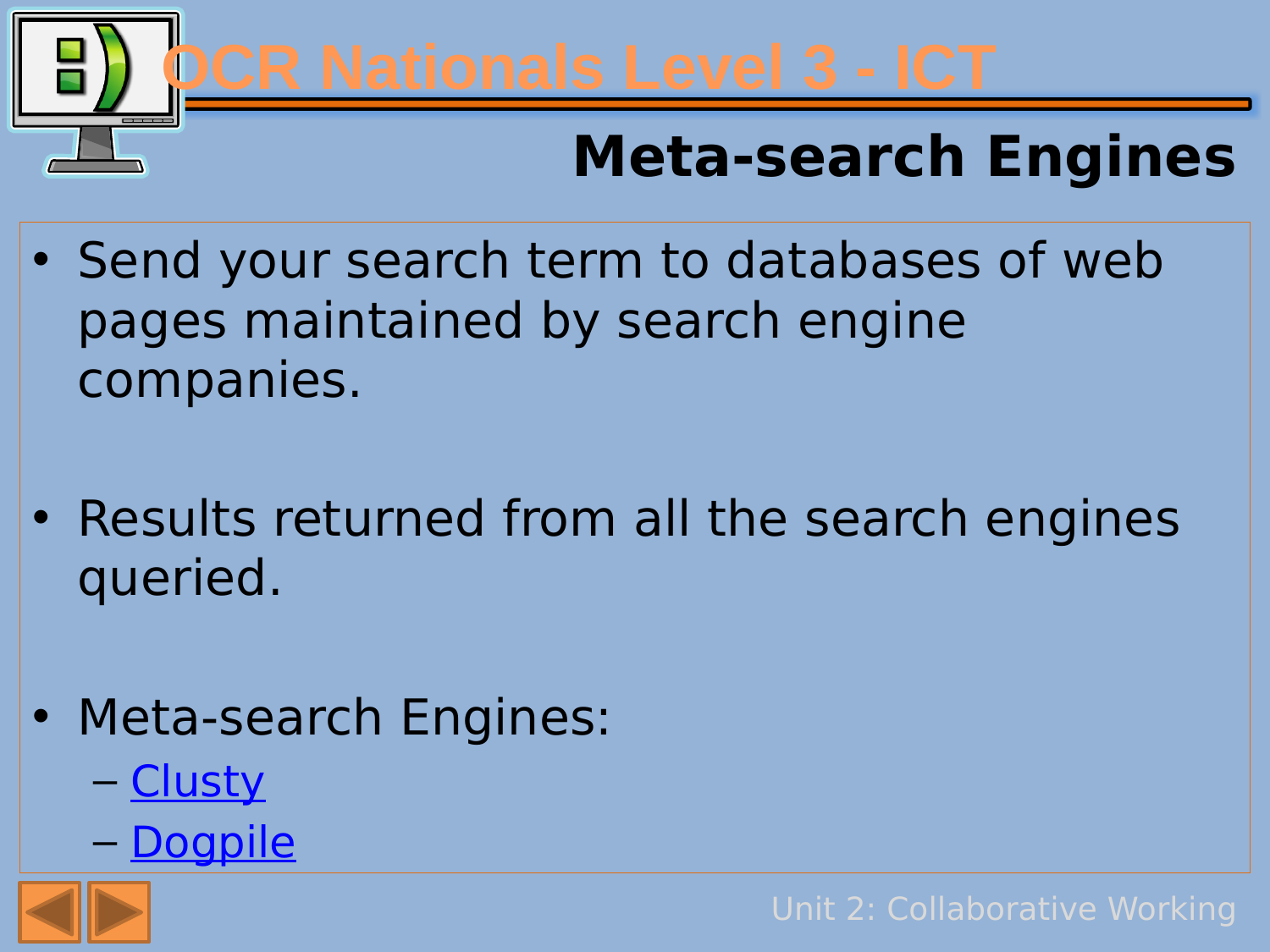

# Meta-search Engines
Send your search term to databases of web pages maintained by search engine companies.

Results returned from all the search engines queried.

Meta-search Engines:
Clusty
Dogpile